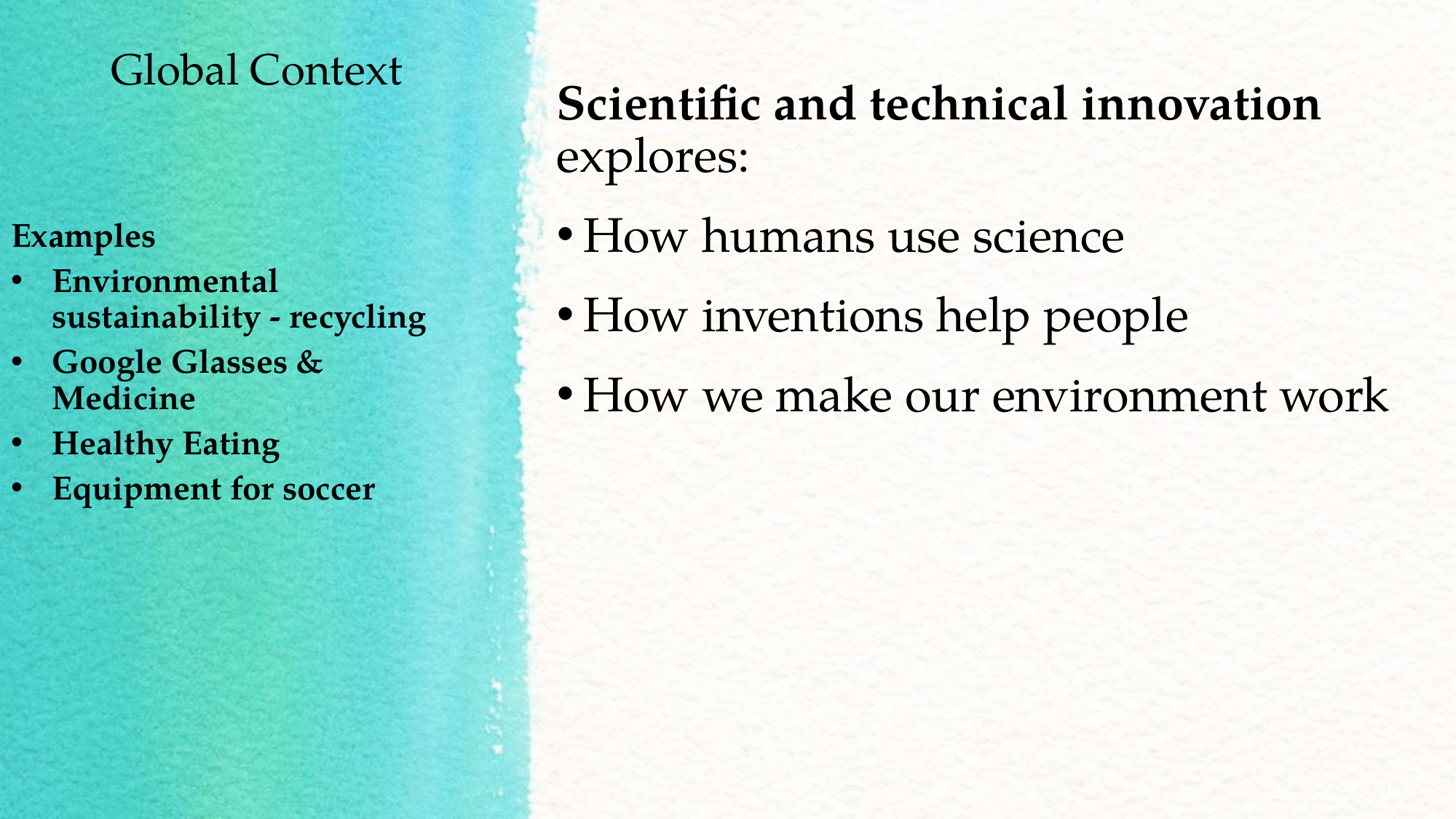

# Global Context
Scientific and technical innovation explores:
How humans use science
How inventions help people
How we make our environment work

Examples
Environmental sustainability - recycling
Google Glasses & Medicine
Healthy Eating
Equipment for soccer